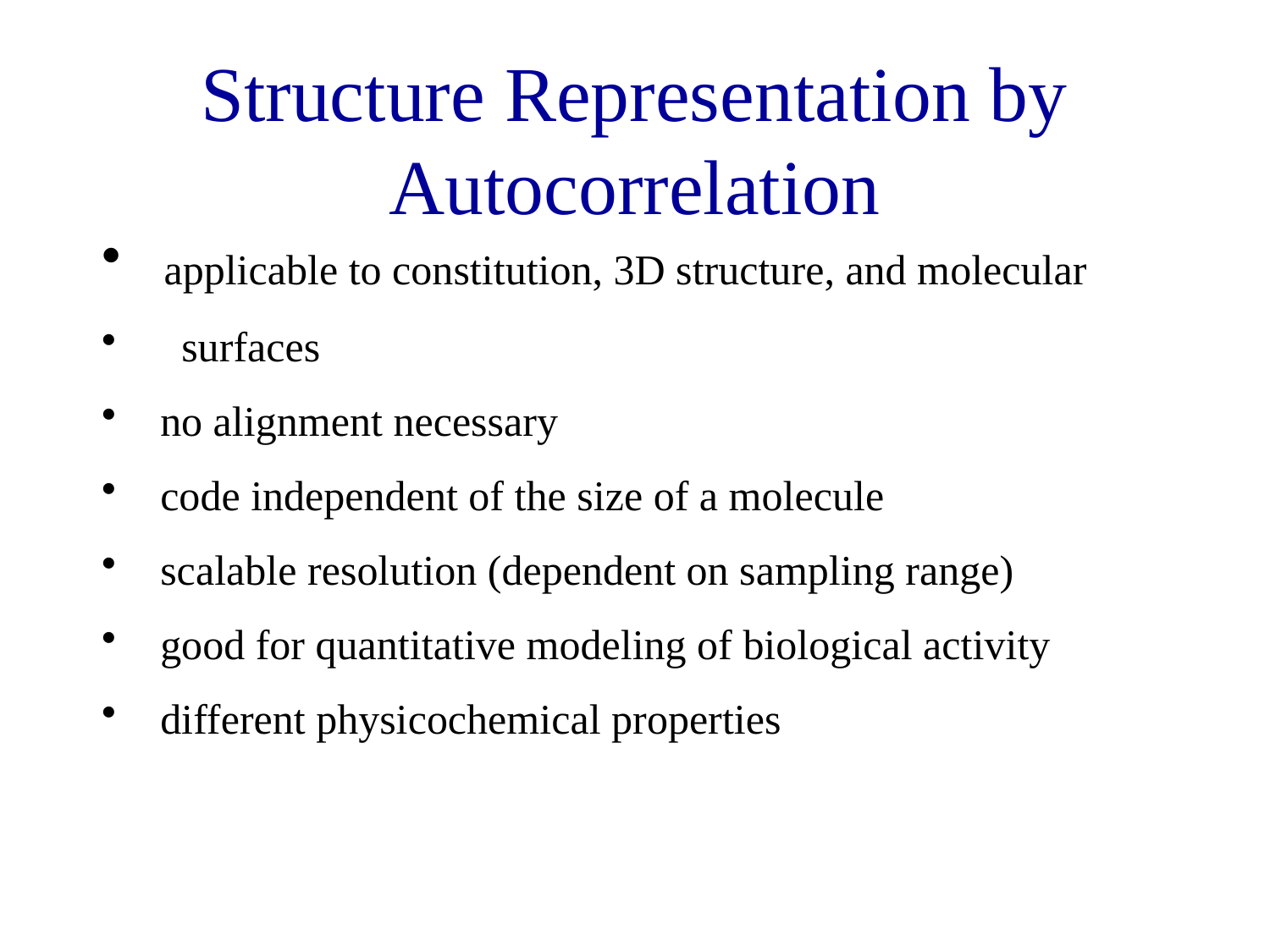

# Structure Representation by Autocorrelation
 applicable to constitution, 3D structure, and molecular
   surfaces
 no alignment necessary
 code independent of the size of a molecule
 scalable resolution (dependent on sampling range)
 good for quantitative modeling of biological activity
 different physicochemical properties